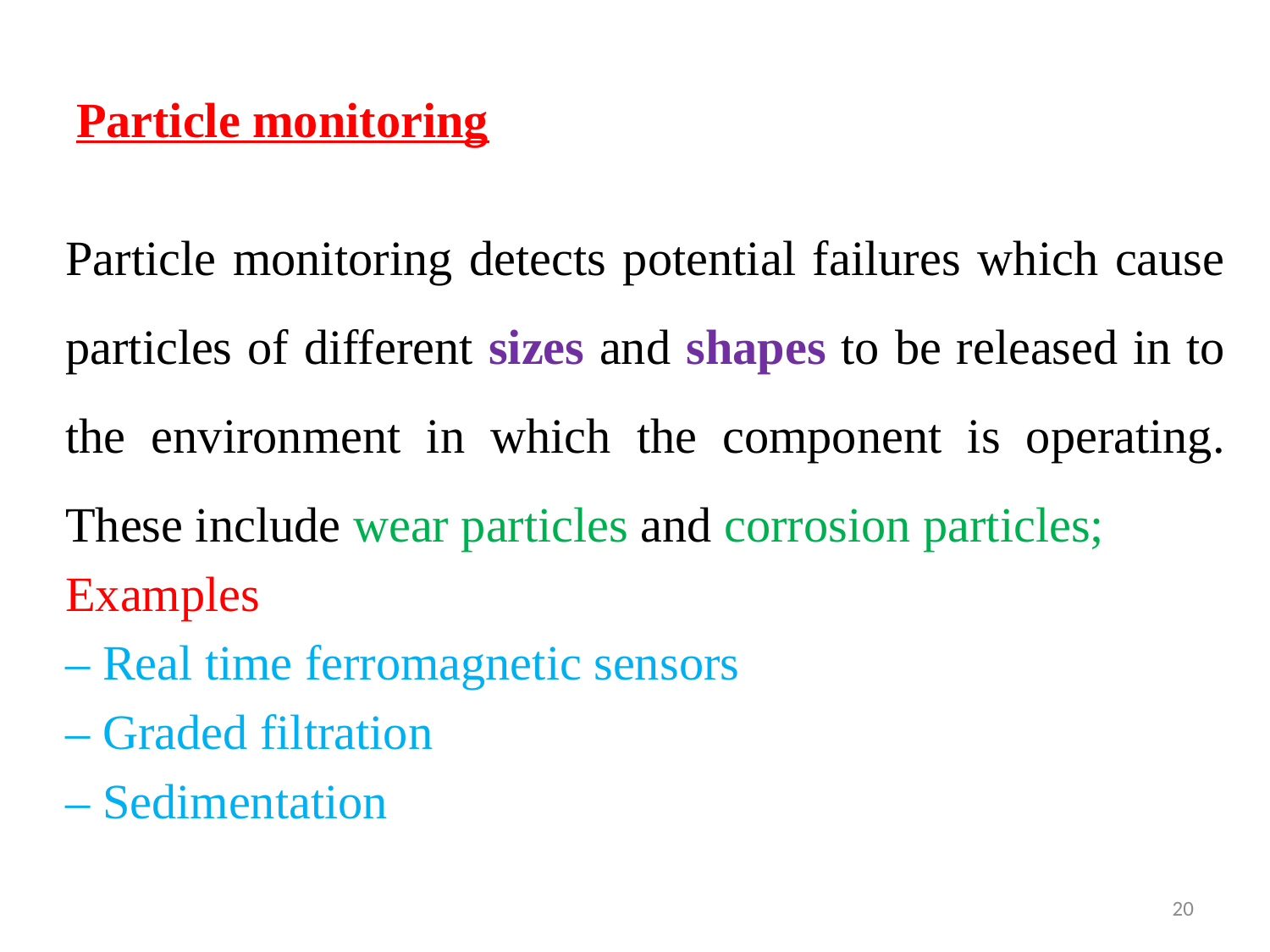

# Particle monitoring
Particle monitoring detects potential failures which cause particles of different sizes and shapes to be released in to the environment in which the component is operating. These include wear particles and corrosion particles;
Examples
– Real time ferromagnetic sensors
– Graded filtration
– Sedimentation
20